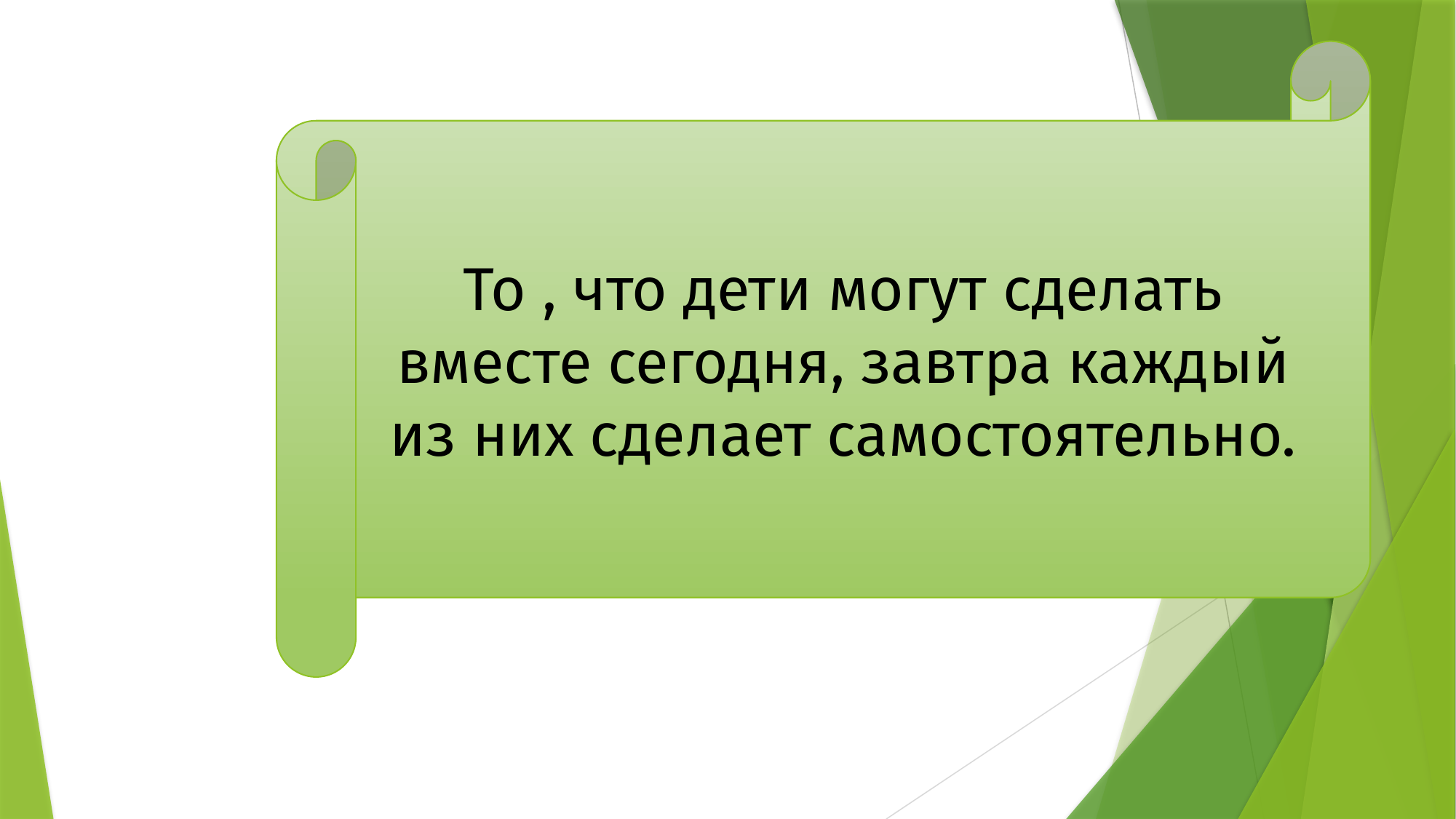

То , что дети могут сделать вместе сегодня, завтра каждый из них сделает самостоятельно.